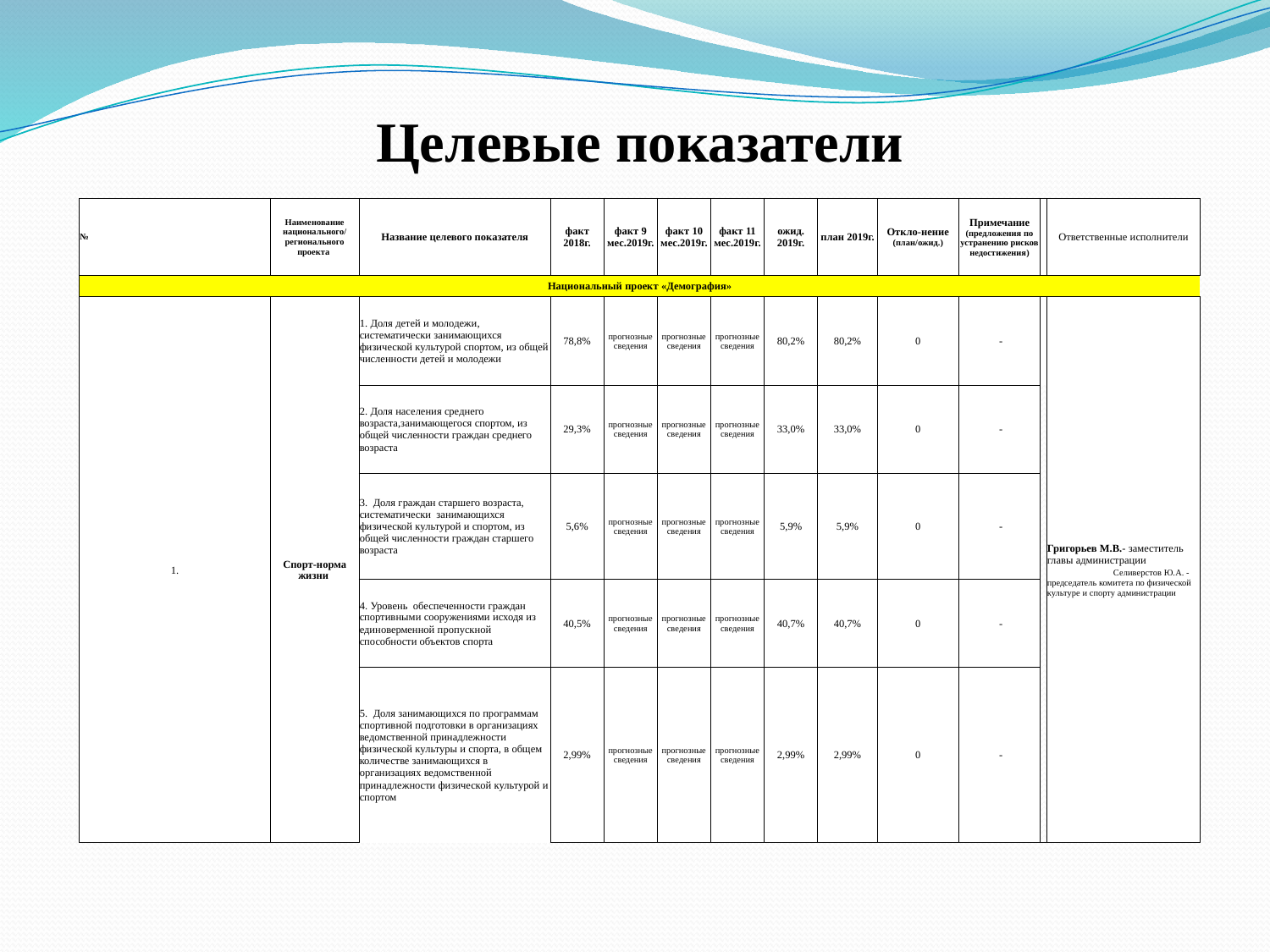

Целевые показатели
| № | Наименование национального/ регионального проекта | Название целевого показателя | факт 2018г. | факт 9 мес.2019г. | факт 10 мес.2019г. | факт 11 мес.2019г. | ожид. 2019г. | план 2019г. | Откло-нение (план/ожид.) | Примечание (предложения по устранению рисков недостижения) |  | Ответственные исполнители |
| --- | --- | --- | --- | --- | --- | --- | --- | --- | --- | --- | --- | --- |
| Национальный проект «Демография» |  |  |  |  |  |  |  |  |  |  |  |  |
| 1. | Спорт-норма жизни | 1. Доля детей и молодежи, систематически занимающихся физической культурой спортом, из общей численности детей и молодежи | 78,8% | прогнозные сведения | прогнозные сведения | прогнозные сведения | 80,2% | 80,2% | 0 | - |  | Григорьев М.В.- заместитель главы администрации Селиверстов Ю.А. -председатель комитета по физической культуре и спорту администрации |
|  |  | 2. Доля населения среднего возраста,занимающегося спортом, из общей численности граждан среднего возраста | 29,3% | прогнозные сведения | прогнозные сведения | прогнозные сведения | 33,0% | 33,0% | 0 | - |  |  |
|  |  | 3. Доля граждан старшего возраста, систематически занимающихся физической культурой и спортом, из общей численности граждан старшего возраста | 5,6% | прогнозные сведения | прогнозные сведения | прогнозные сведения | 5,9% | 5,9% | 0 | - |  |  |
|  |  | 4. Уровень обеспеченности граждан спортивными сооружениями исходя из единоверменной пропускной способности объектов спорта | 40,5% | прогнозные сведения | прогнозные сведения | прогнозные сведения | 40,7% | 40,7% | 0 | - |  |  |
|  |  | 5. Доля занимающихся по программам спортивной подготовки в организациях ведомственной принадлежности физической культуры и спорта, в общем количестве занимающихся в организациях ведомственной принадлежности физической культурой и спортом | 2,99% | прогнозные сведения | прогнозные сведения | прогнозные сведения | 2,99% | 2,99% | 0 | - |  |  |